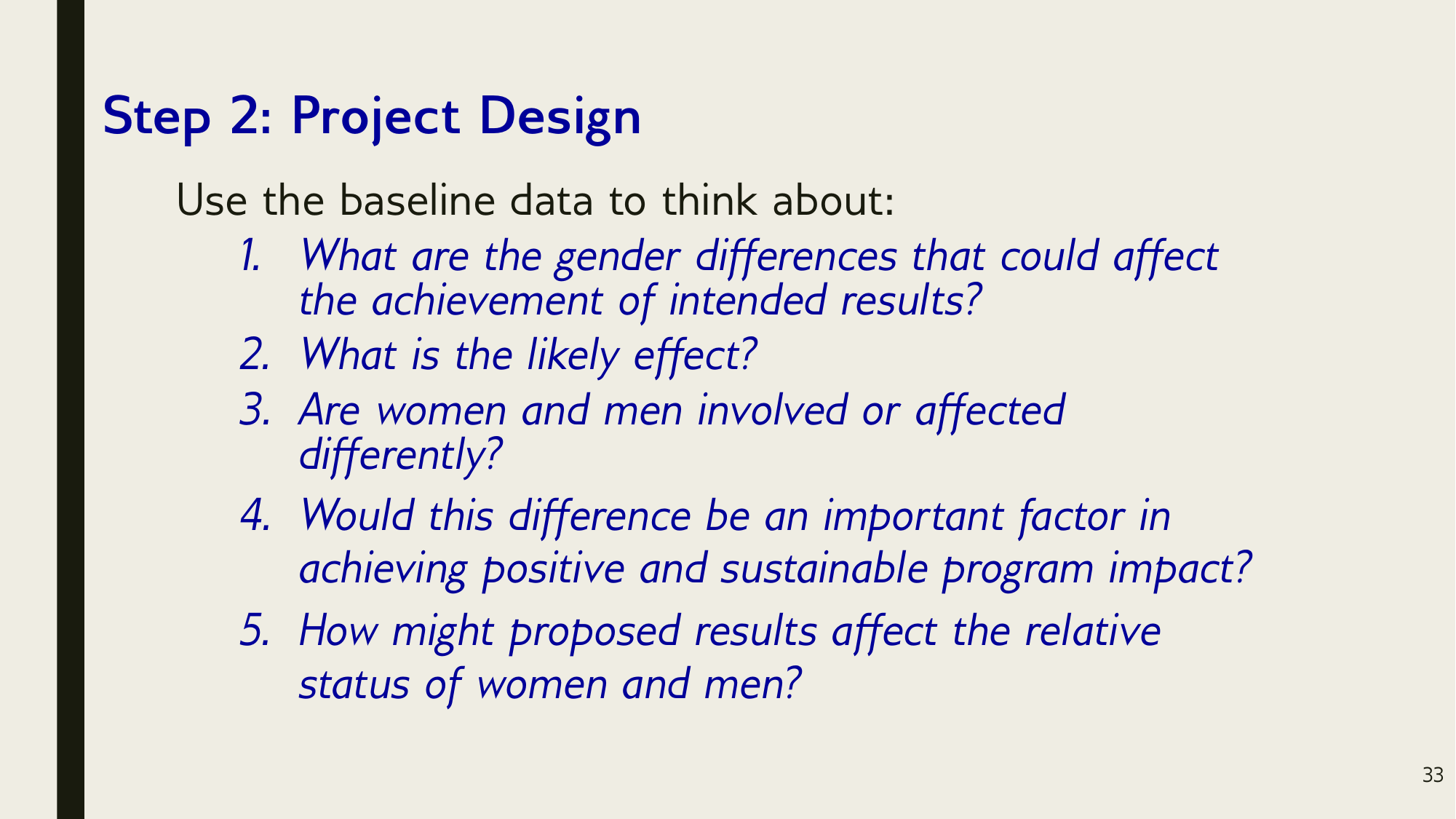

# Step 2: Project Design
Use the baseline data to think about:
What are the gender differences that could affect the achievement of intended results?
What is the likely effect?
Are women and men involved or affected differently?
Would this difference be an important factor in achieving positive and sustainable program impact?
How might proposed results affect the relative status of women and men?

33